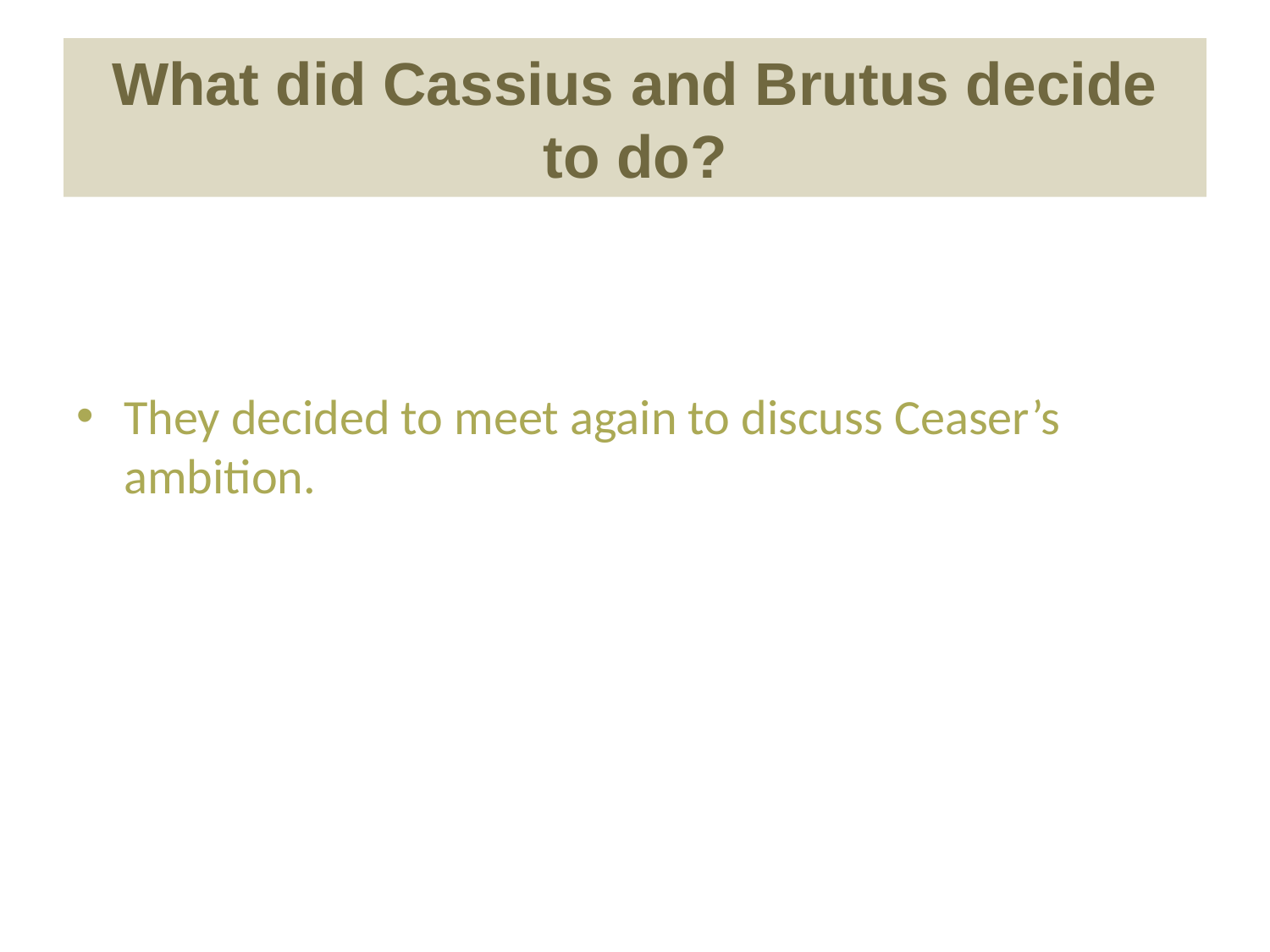

# What did Cassius and Brutus decide to do?

They decided to meet again to discuss Ceaser’s ambition.